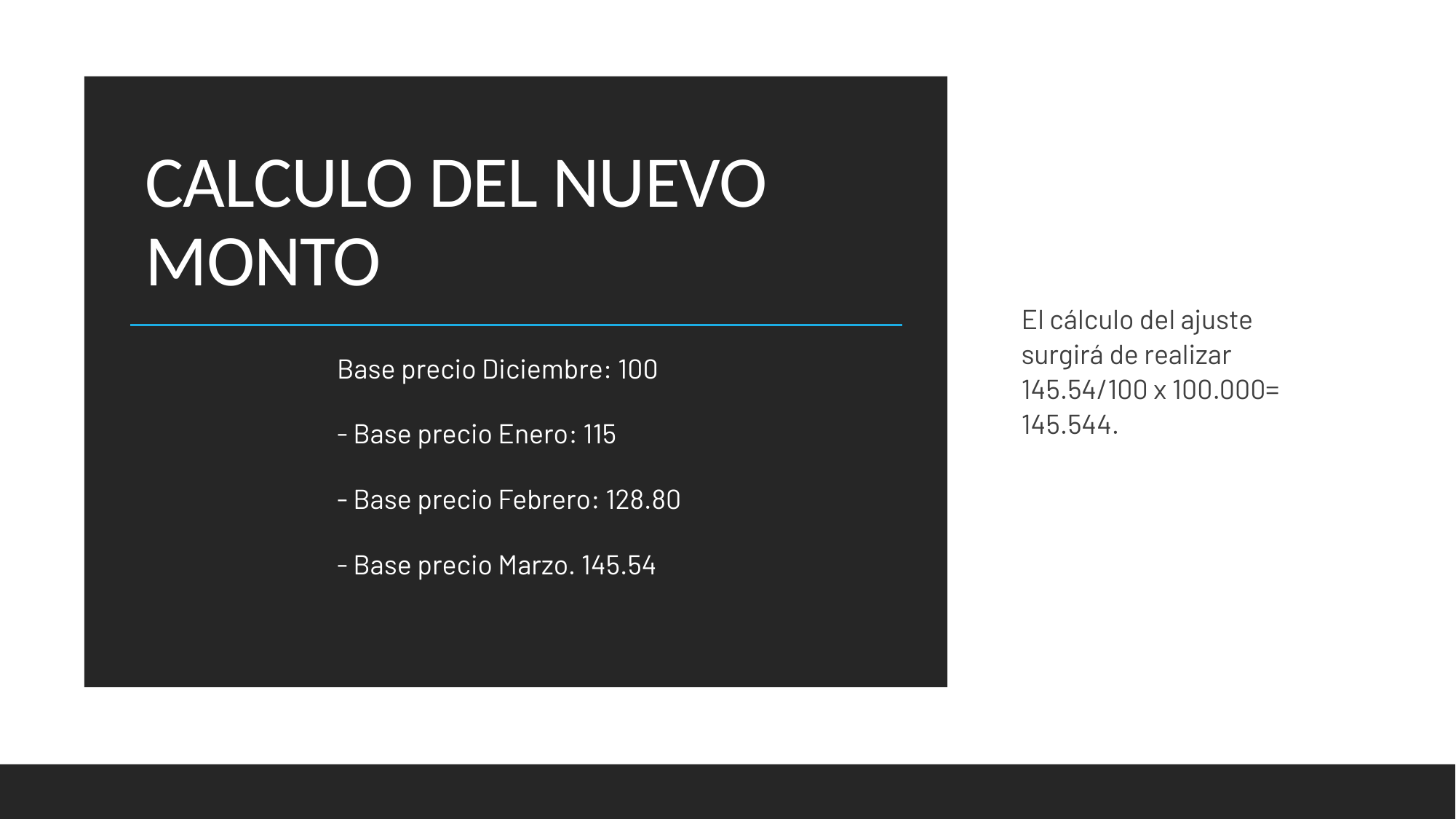

# CALCULO DEL NUEVO MONTO

El cálculo del ajuste surgirá de realizar 145.54/100 x 100.000= 145.544.
Base precio Diciembre: 100
- Base precio Enero: 115
- Base precio Febrero: 128.80
- Base precio Marzo. 145.54